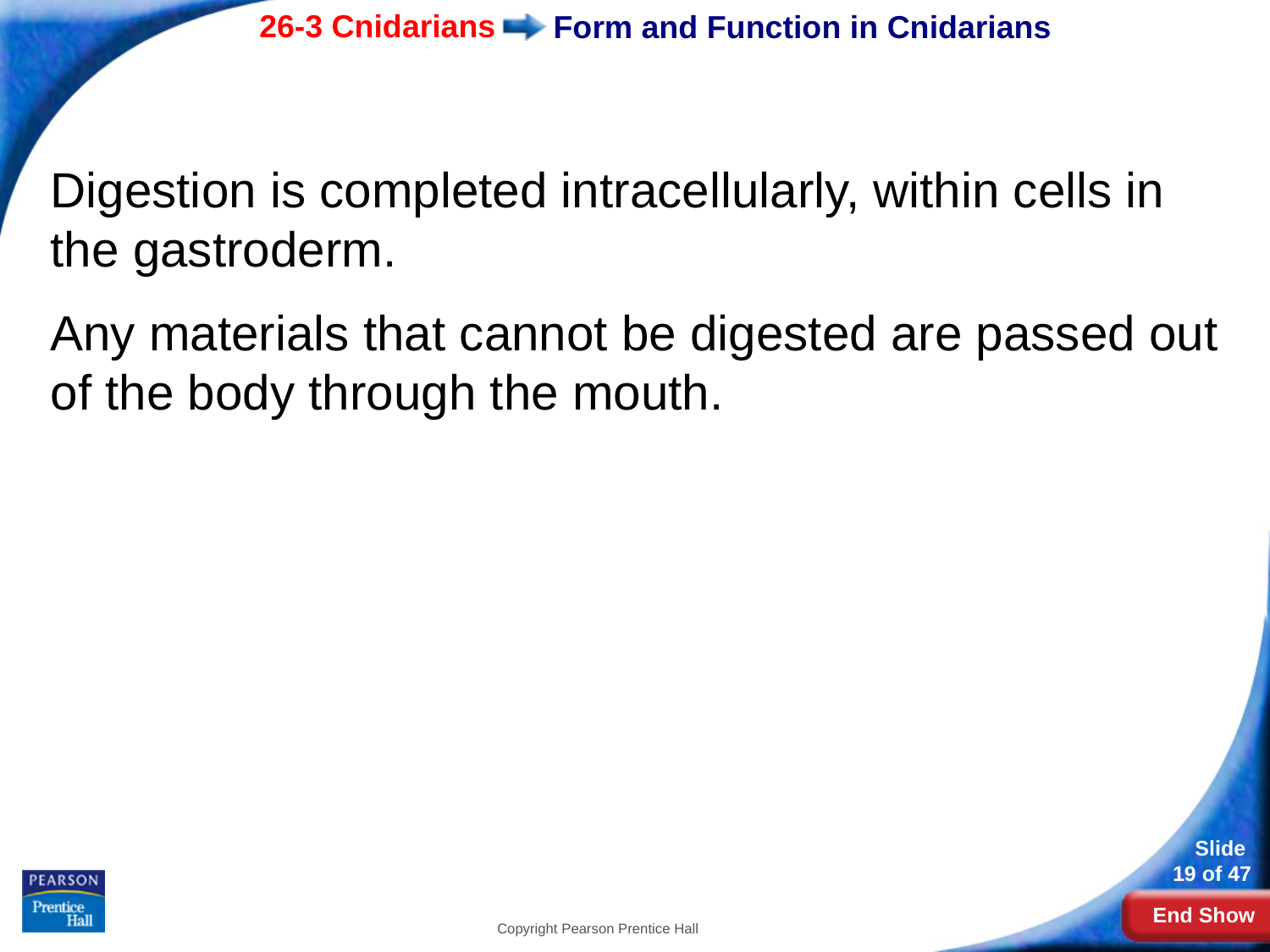

# Form and Function in Cnidarians
Digestion is completed intracellularly, within cells in the gastroderm.
Any materials that cannot be digested are passed out of the body through the mouth.
Copyright Pearson Prentice Hall